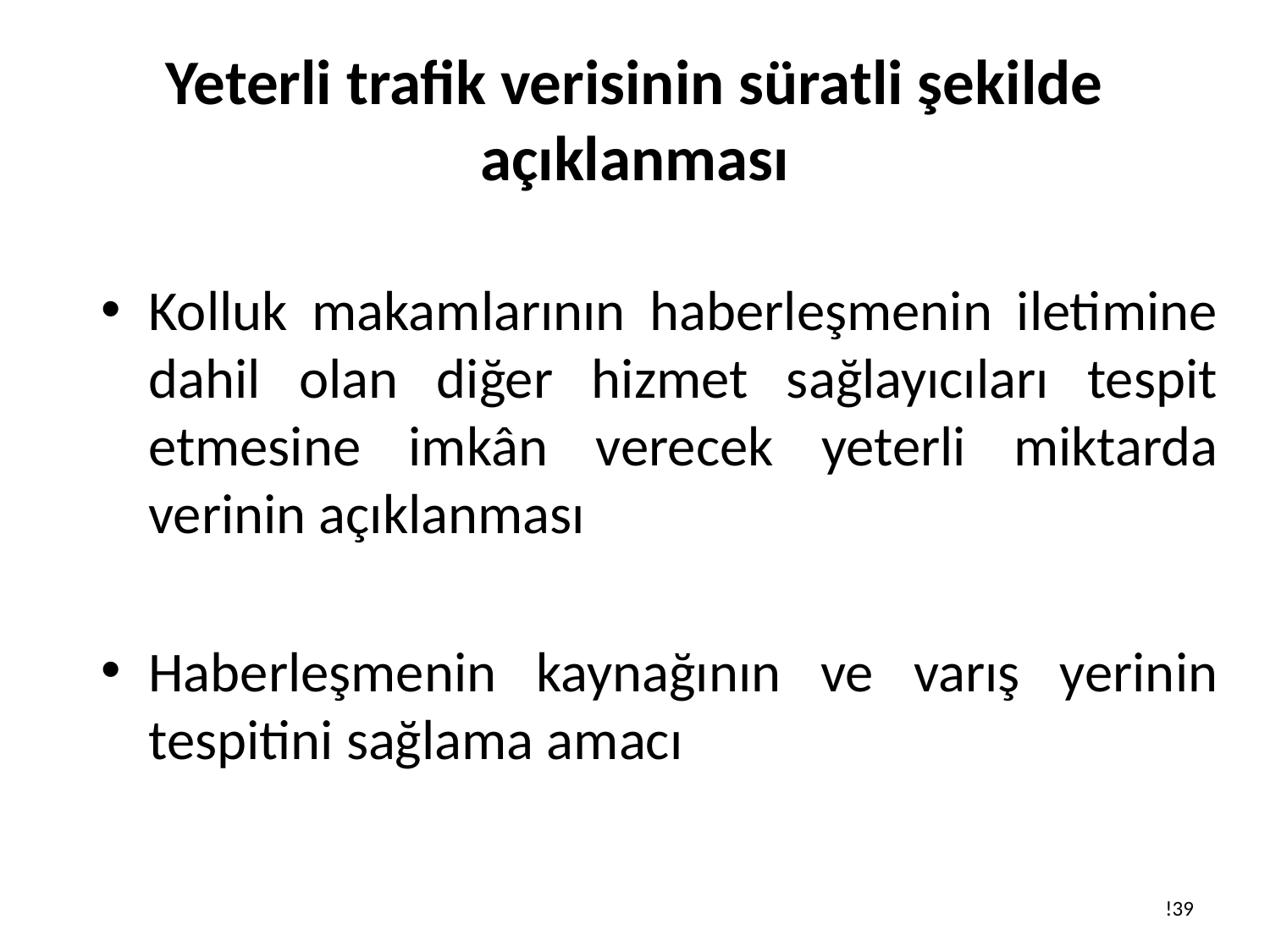

# Yeterli trafik verisinin süratli şekilde açıklanması
Kolluk makamlarının haberleşmenin iletimine dahil olan diğer hizmet sağlayıcıları tespit etmesine imkân verecek yeterli miktarda verinin açıklanması

Haberleşmenin kaynağının ve varış yerinin tespitini sağlama amacı
!39